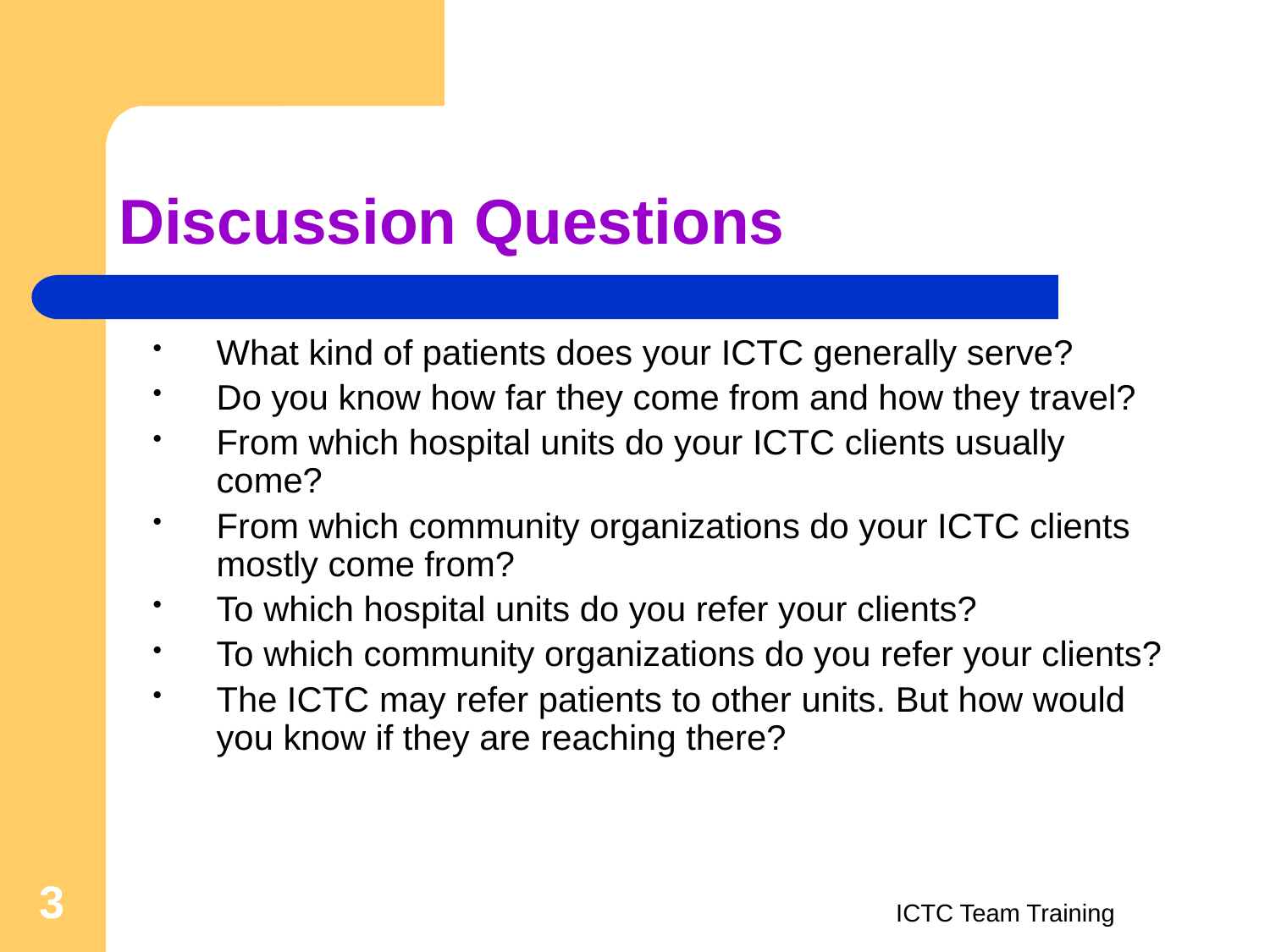

# Discussion Questions
What kind of patients does your ICTC generally serve?
Do you know how far they come from and how they travel?
From which hospital units do your ICTC clients usually come?
From which community organizations do your ICTC clients mostly come from?
To which hospital units do you refer your clients?
To which community organizations do you refer your clients?
The ICTC may refer patients to other units. But how would you know if they are reaching there?
3
ICTC Team Training